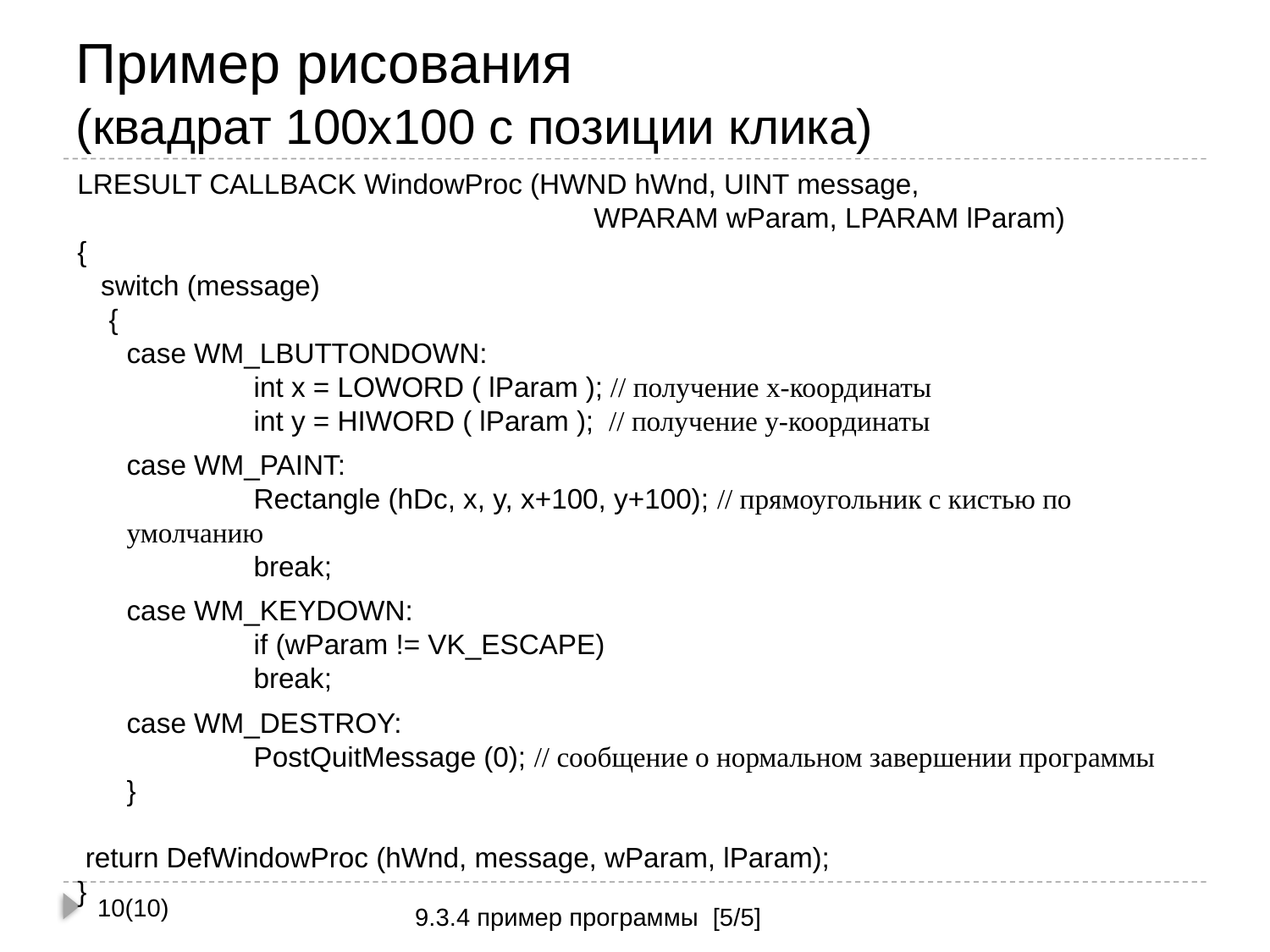

# Пример рисования (квадрат 100х100 с позиции клика)
LRESULT CALLBACK WindowProc (HWND hWnd, UINT message,
			           WPARAM wParam, LPARAM lParam)
{
   switch (message)
    {
	case WM_LBUTTONDOWN:
		int x = LOWORD ( lParam ); // получение x-координаты
		int y = HIWORD ( lParam );  // получение y-координаты
	case WM_PAINT:
		Rectangle (hDc, x, y, x+100, y+100); // прямоугольник с кистью по умолчанию
		break;
	case WM_KEYDOWN:
		if (wParam != VK_ESCAPE)
		break;
	case WM_DESTROY:
		PostQuitMessage (0); // сообщение о нормальном завершении программы
	}

 return DefWindowProc (hWnd, message, wParam, lParam);
}
10(10)
9.3.4 пример программы  [5/5]